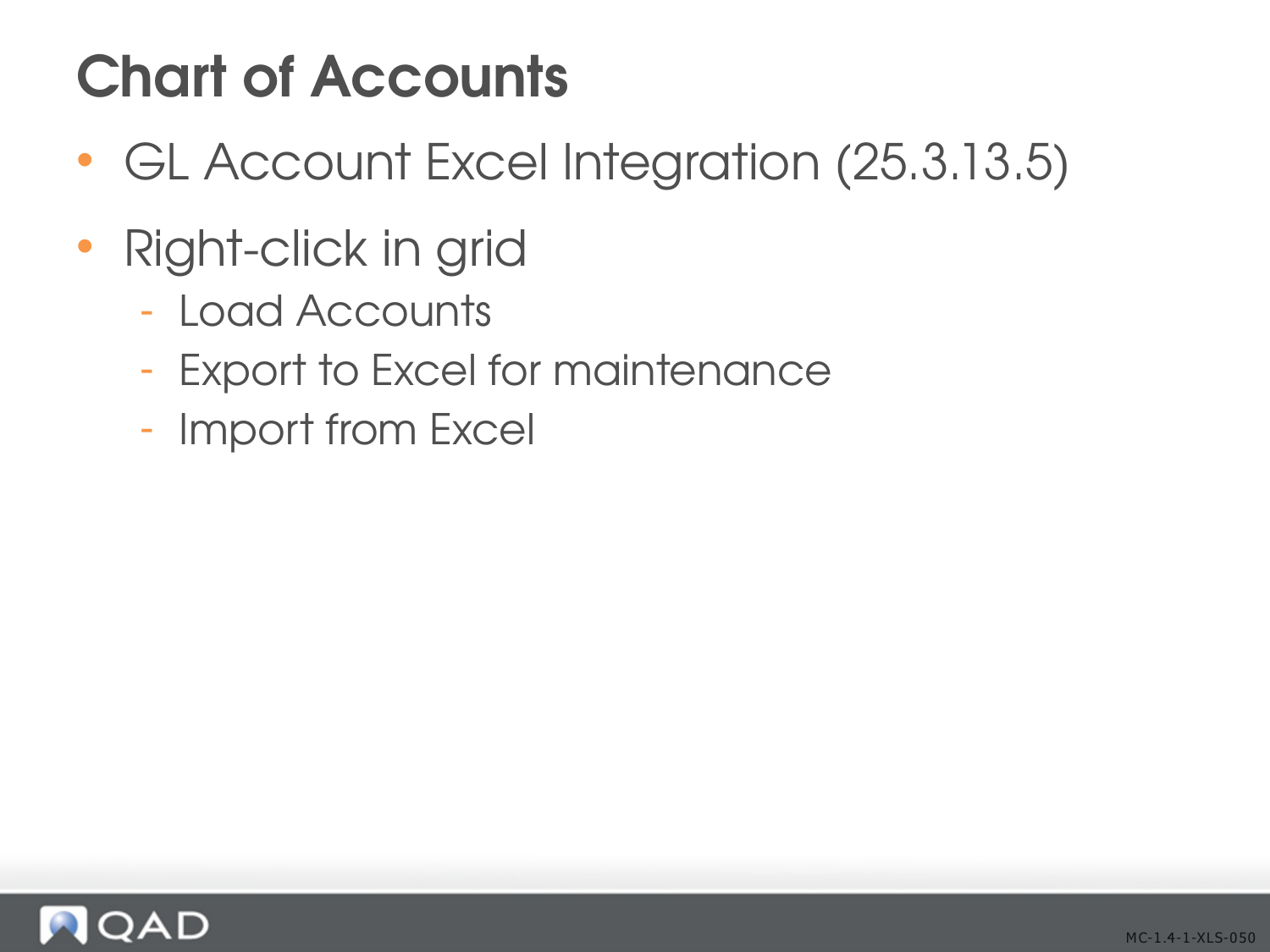

# Chart of Accounts
GL Account Excel Integration (25.3.13.5)
Right-click in grid
Load Accounts
Export to Excel for maintenance
Import from Excel
MC-1.4-1-XLS-050